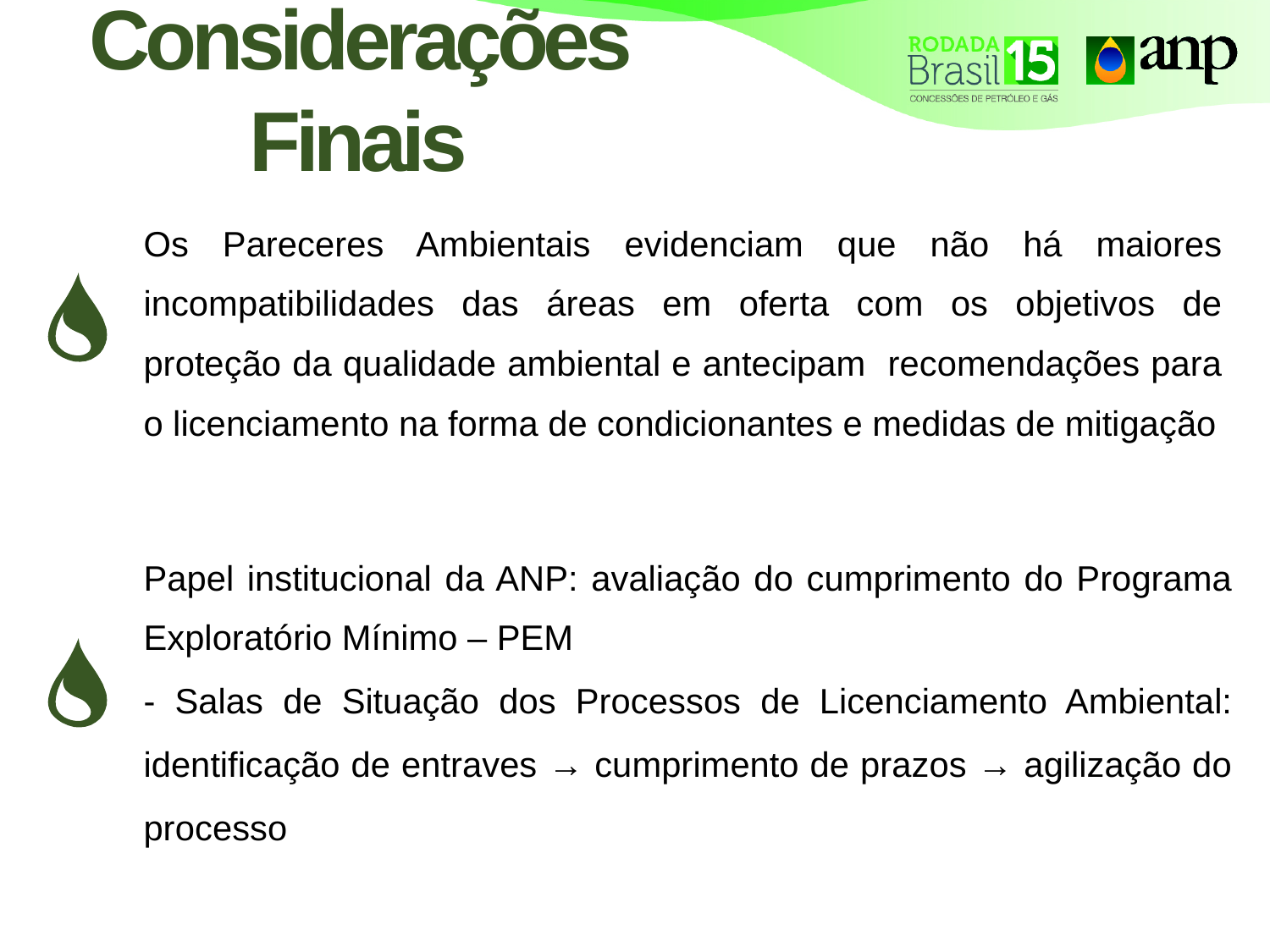

Considerações Finais
Os Pareceres Ambientais evidenciam que não há maiores incompatibilidades das áreas em oferta com os objetivos de proteção da qualidade ambiental e antecipam  recomendações para o licenciamento na forma de condicionantes e medidas de mitigação

Papel institucional da ANP: avaliação do cumprimento do Programa Exploratório Mínimo – PEM
- Salas de Situação dos Processos de Licenciamento Ambiental: identificação de entraves → cumprimento de prazos → agilização do processo